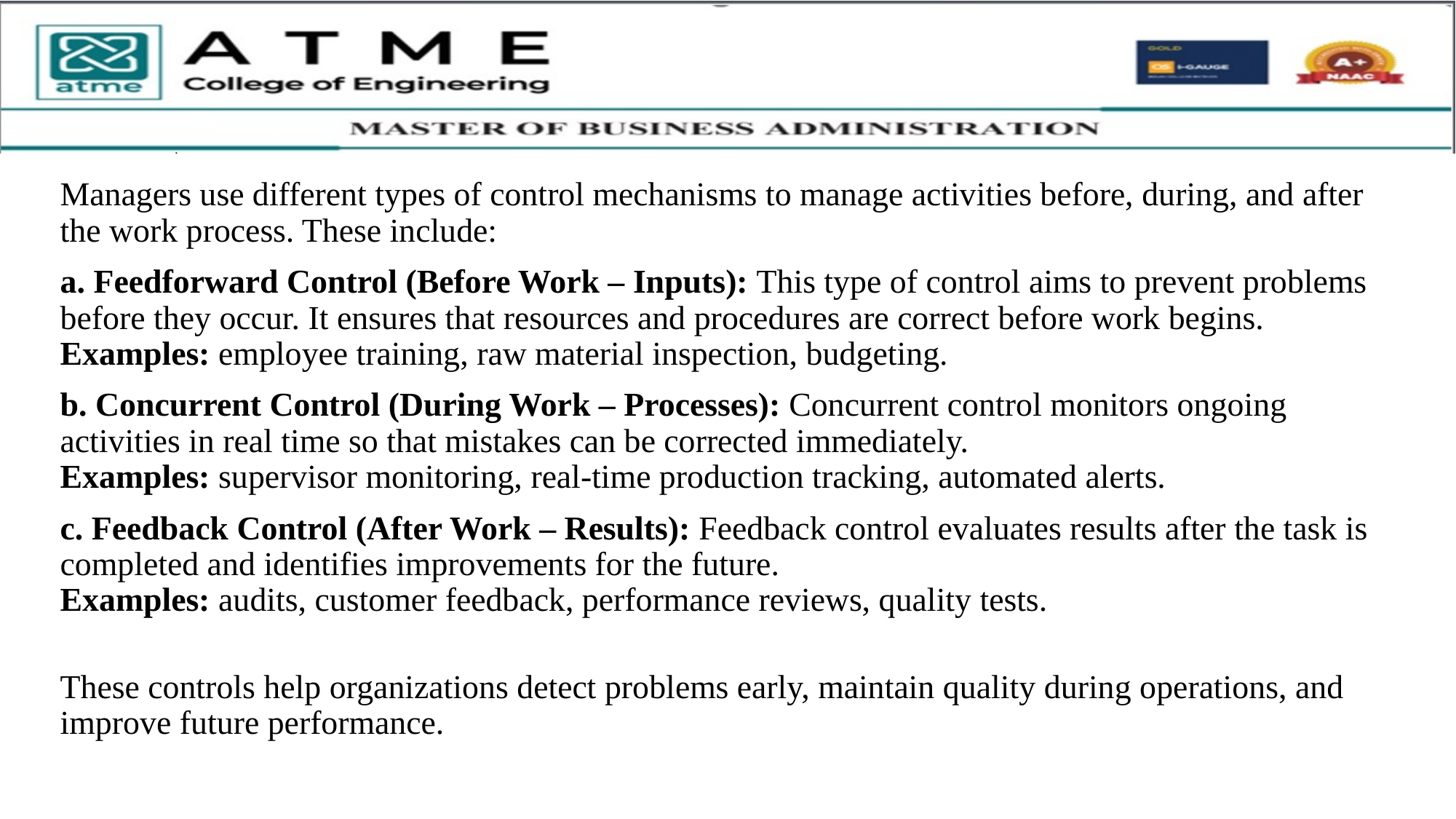

Managers use different types of control mechanisms to manage activities before, during, and after the work process. These include:
a. Feedforward Control (Before Work – Inputs): This type of control aims to prevent problems before they occur. It ensures that resources and procedures are correct before work begins.
Examples: employee training, raw material inspection, budgeting.
b. Concurrent Control (During Work – Processes): Concurrent control monitors ongoing activities in real time so that mistakes can be corrected immediately.
Examples: supervisor monitoring, real-time production tracking, automated alerts.
c. Feedback Control (After Work – Results): Feedback control evaluates results after the task is completed and identifies improvements for the future.
Examples: audits, customer feedback, performance reviews, quality tests.
These controls help organizations detect problems early, maintain quality during operations, and improve future performance.